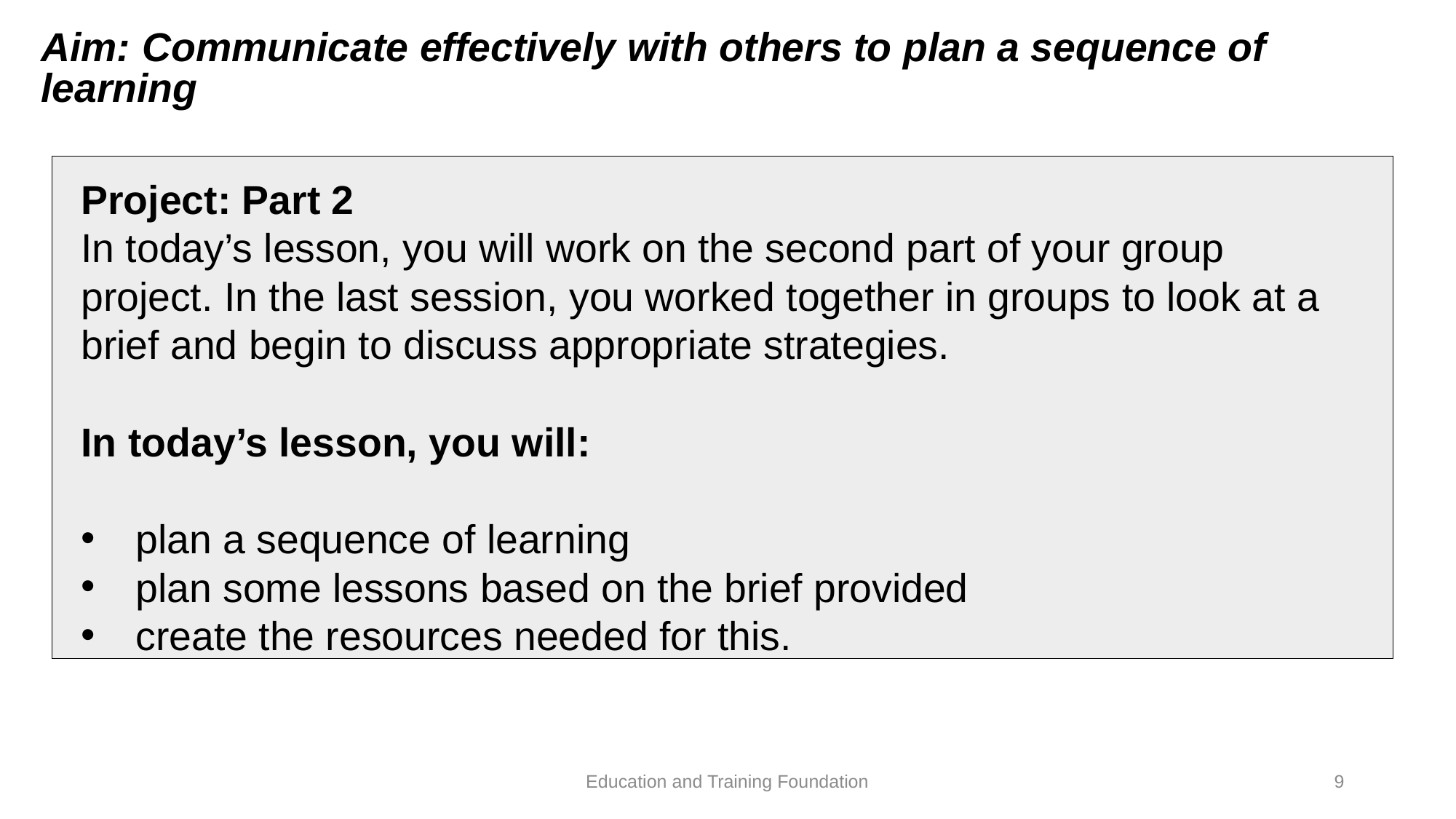

# Aim: Communicate effectively with others to plan a sequence of learning
Project: Part 2
In today’s lesson, you will work on the second part of your group project. In the last session, you worked together in groups to look at a brief and begin to discuss appropriate strategies.

In today’s lesson, you will:

plan a sequence of learning
plan some lessons based on the brief provided
create the resources needed for this.
Education and Training Foundation
9